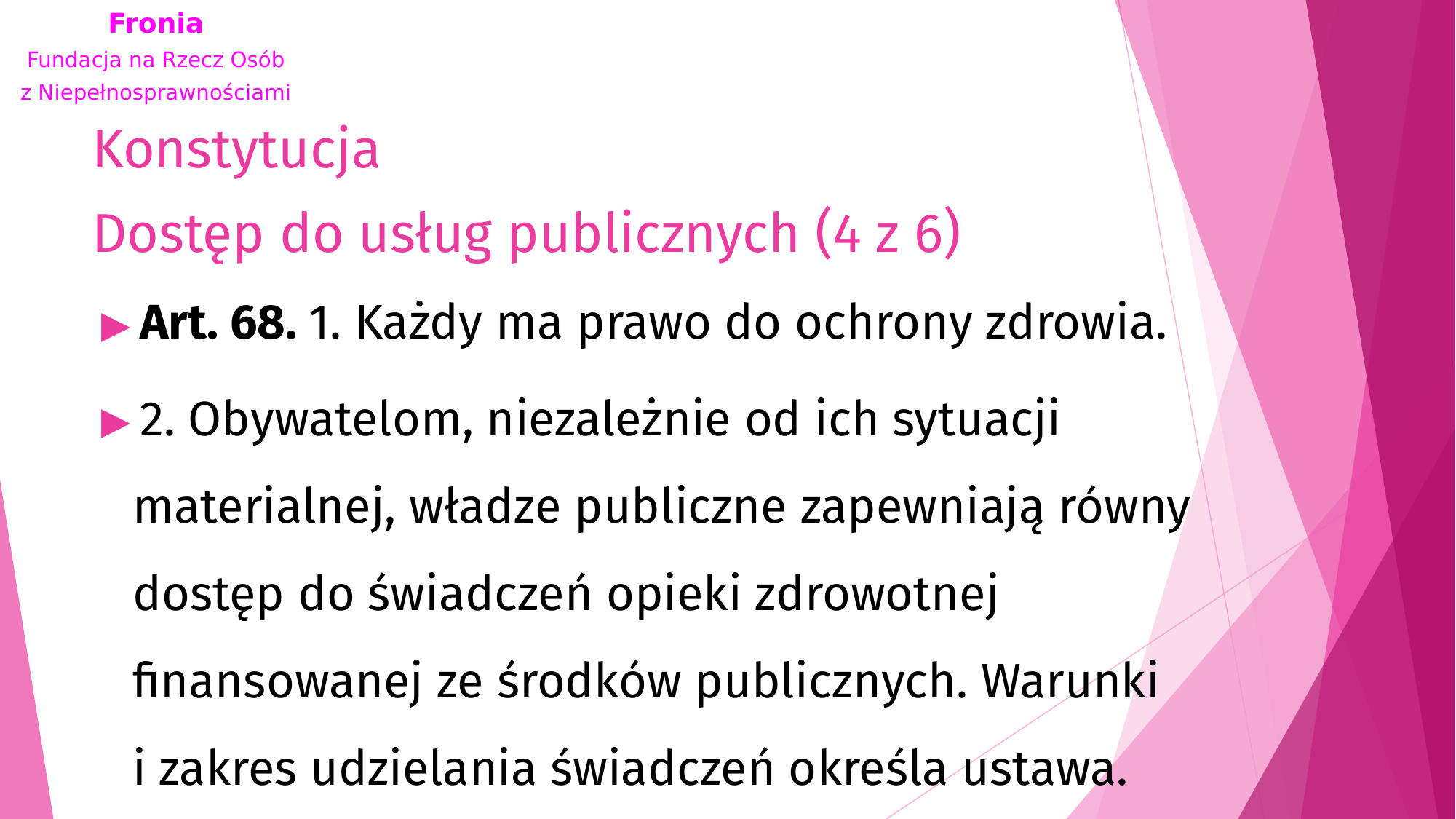

# Konstytucja Dostęp do usług publicznych (4 z 6)
Art. 68. 1. Każdy ma prawo do ochrony zdrowia.
2. Obywatelom, niezależnie od ich sytuacji materialnej, władze publiczne zapewniają równy dostęp do świadczeń opieki zdrowotnej finansowanej ze środków publicznych. Warunki i zakres udzielania świadczeń określa ustawa.